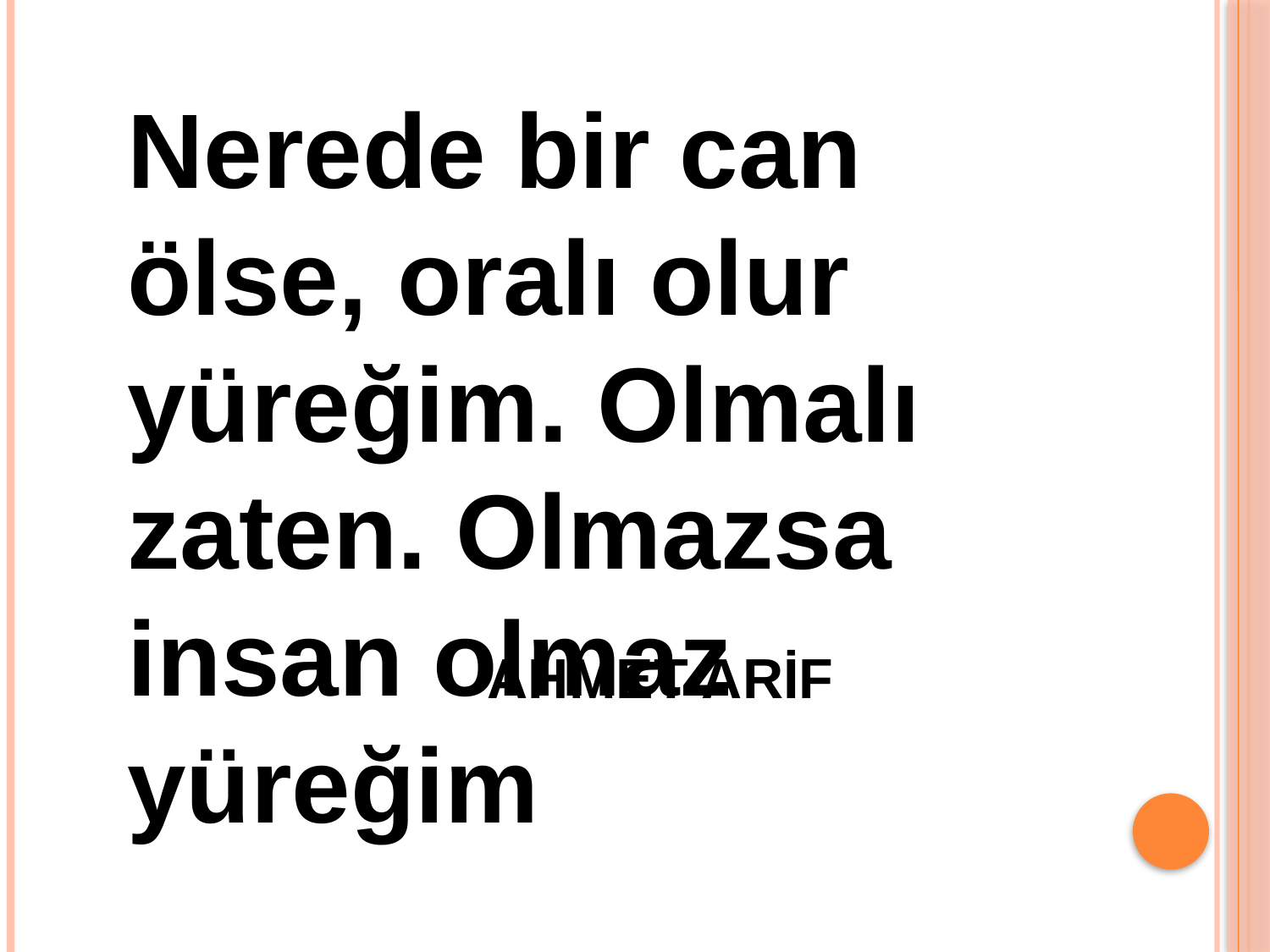

Nerede bir can ölse, oralı olur yüreğim. Olmalı zaten. Olmazsa insan olmaz yüreğim
AHMET ARİF